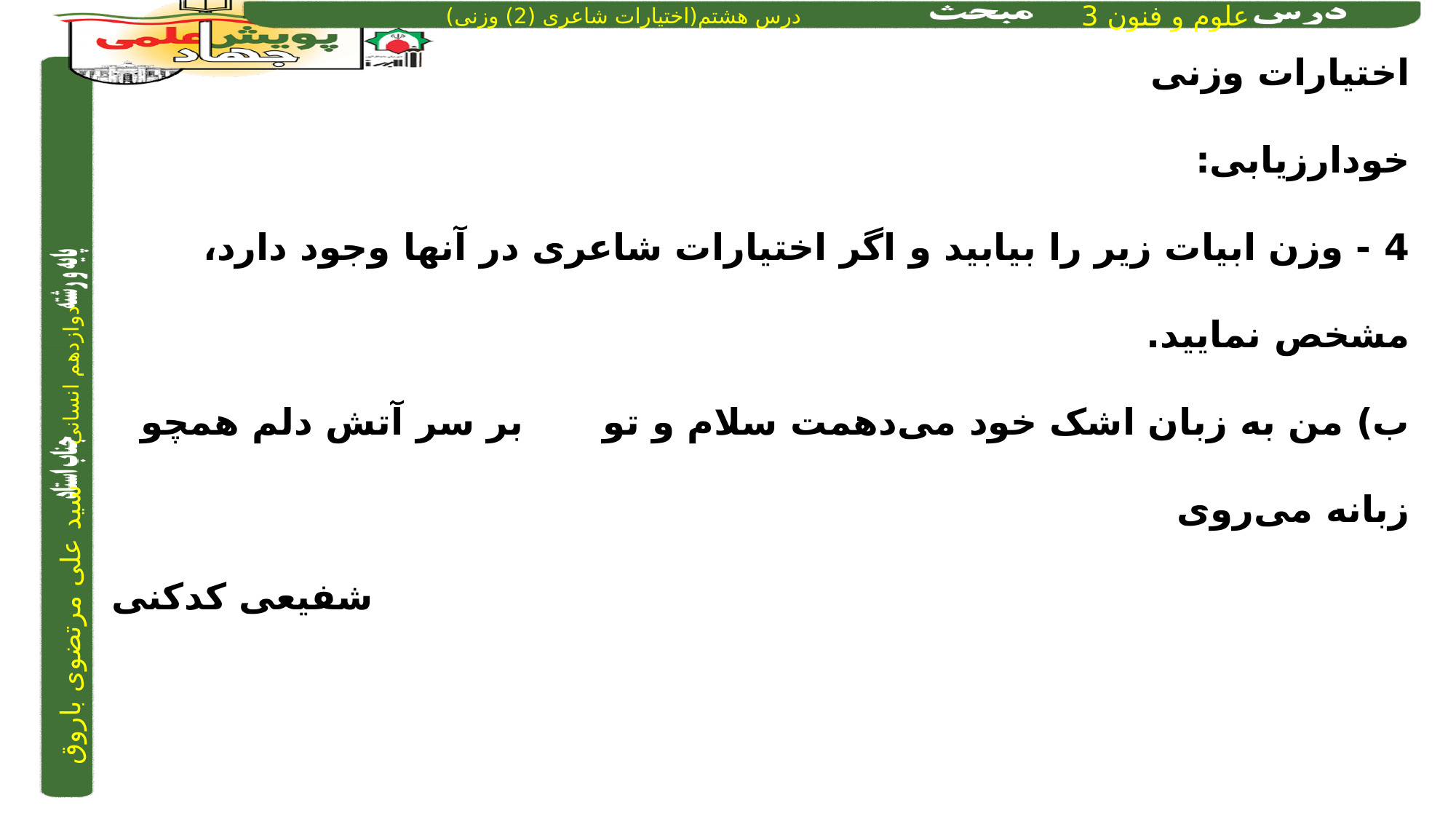

اختیارات وزنی
خودارزیابی:
4 - وزن ابیات زیر را بیابید و اگر اختیارات شاعری در آنها وجود دارد، مشخص نمایید.
ب) من به زبان اشک خود می‌دهمت سلام و تو		 بر سر آتش دلم همچو زبانه می‌روی
شفیعی کدکنی